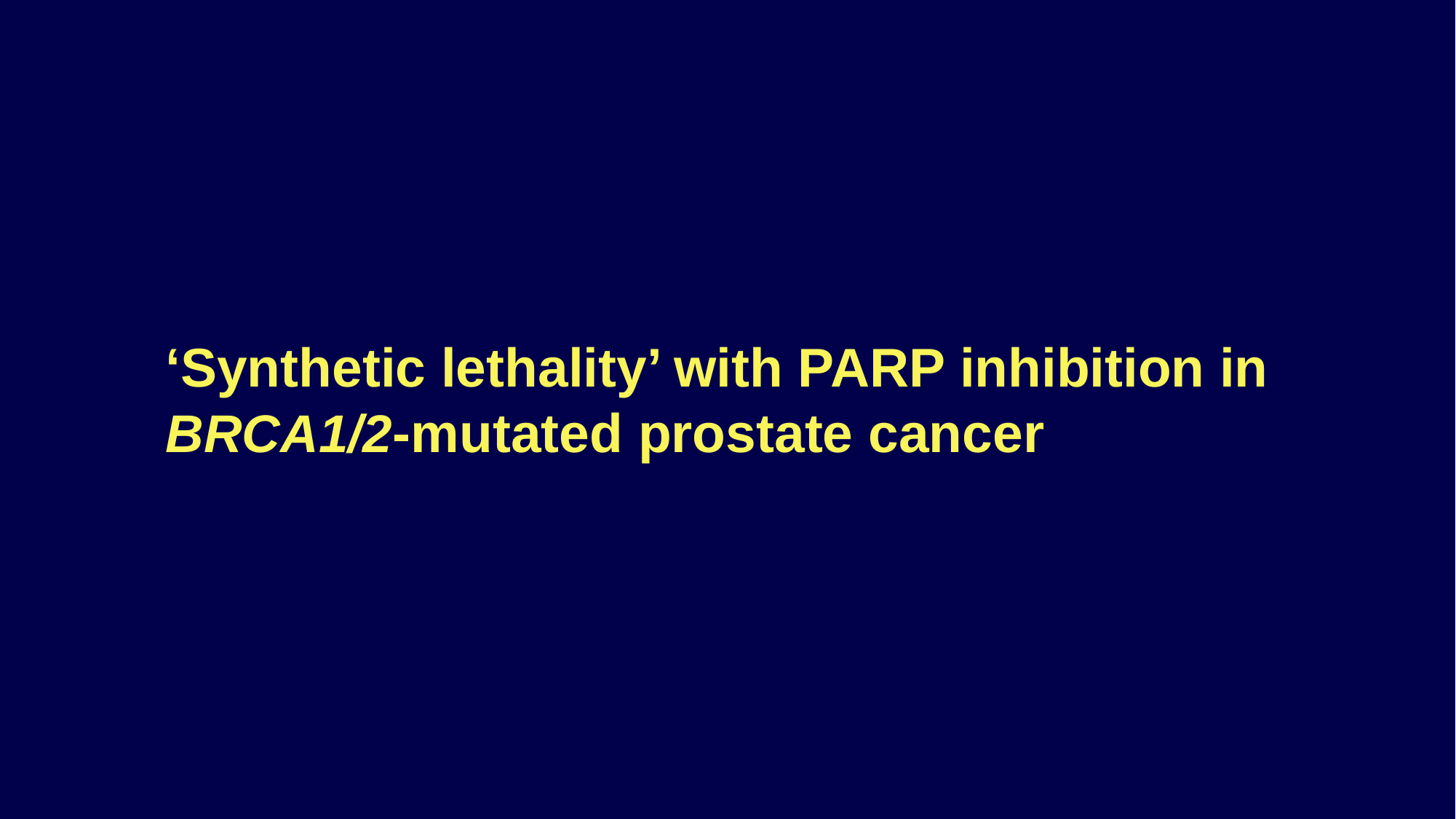

# ‘Synthetic lethality’ with PARP inhibition in BRCA1/2-mutated prostate cancer